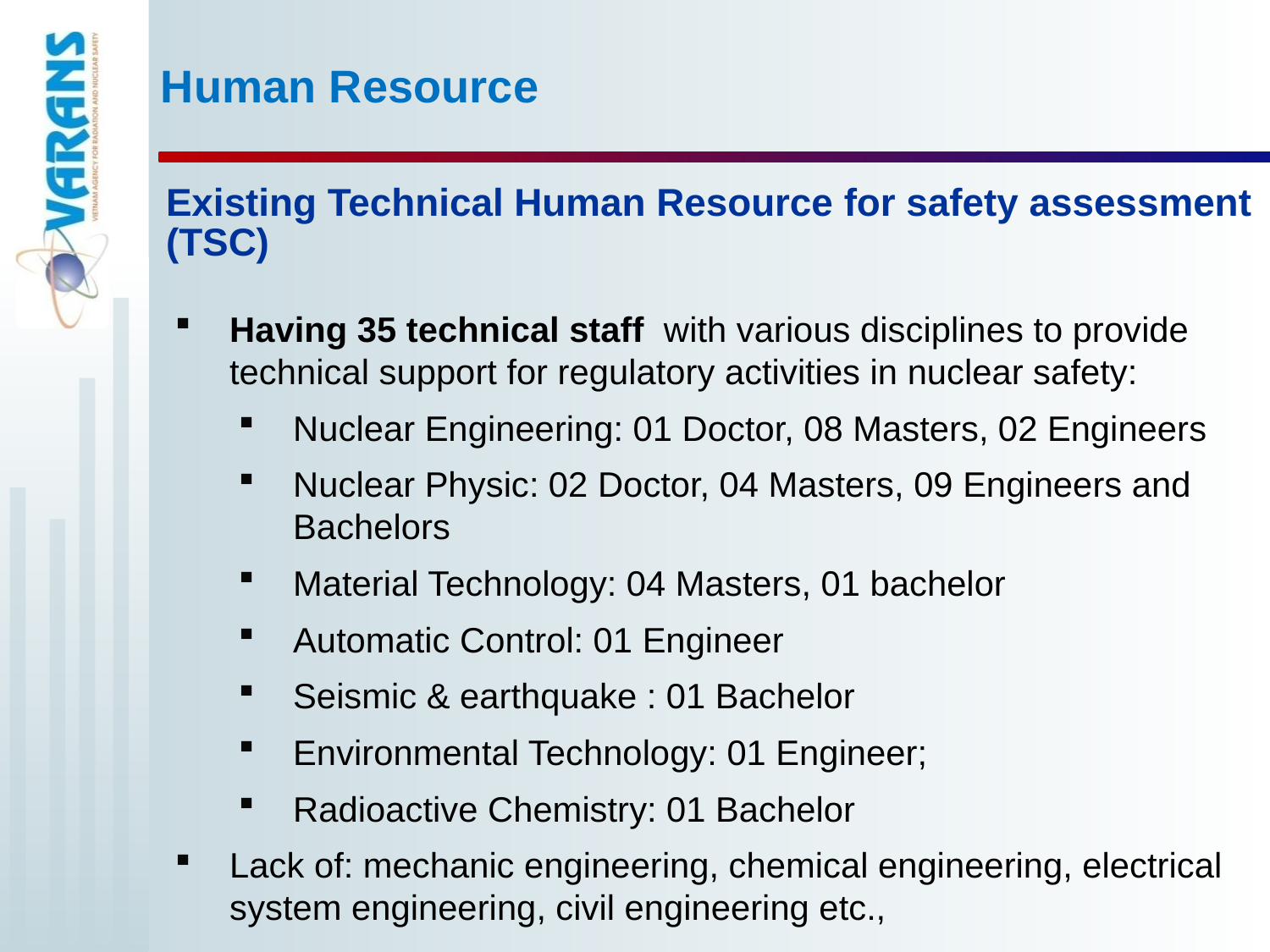

Human Resource

Existing Technical Human Resource for safety assessment (TSC)

Having 35 technical staff  with various disciplines to provide technical support for regulatory activities in nuclear safety:
Nuclear Engineering: 01 Doctor, 08 Masters, 02 Engineers
Nuclear Physic: 02 Doctor, 04 Masters, 09 Engineers and Bachelors
Material Technology: 04 Masters, 01 bachelor
Automatic Control: 01 Engineer
Seismic & earthquake : 01 Bachelor
Environmental Technology: 01 Engineer;
Radioactive Chemistry: 01 Bachelor
Lack of: mechanic engineering, chemical engineering, electrical system engineering, civil engineering etc.,